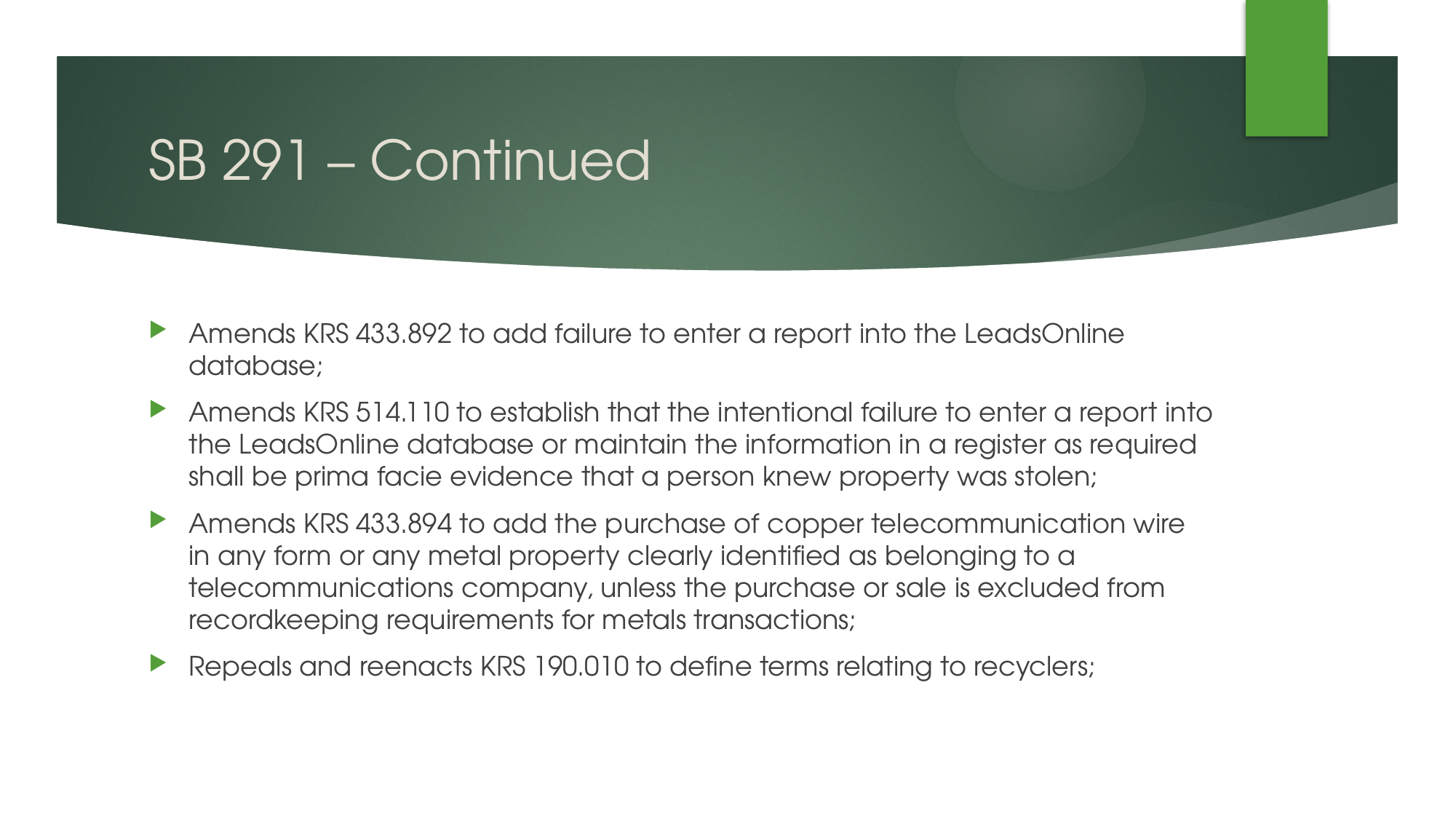

# SB 291 – Continued
Amends KRS 433.892 to add failure to enter a report into the LeadsOnline database;
Amends KRS 514.110 to establish that the intentional failure to enter a report into the LeadsOnline database or maintain the information in a register as required shall be prima facie evidence that a person knew property was stolen;
Amends KRS 433.894 to add the purchase of copper telecommunication wire in any form or any metal property clearly identified as belonging to a telecommunications company, unless the purchase or sale is excluded from recordkeeping requirements for metals transactions;
Repeals and reenacts KRS 190.010 to define terms relating to recyclers;